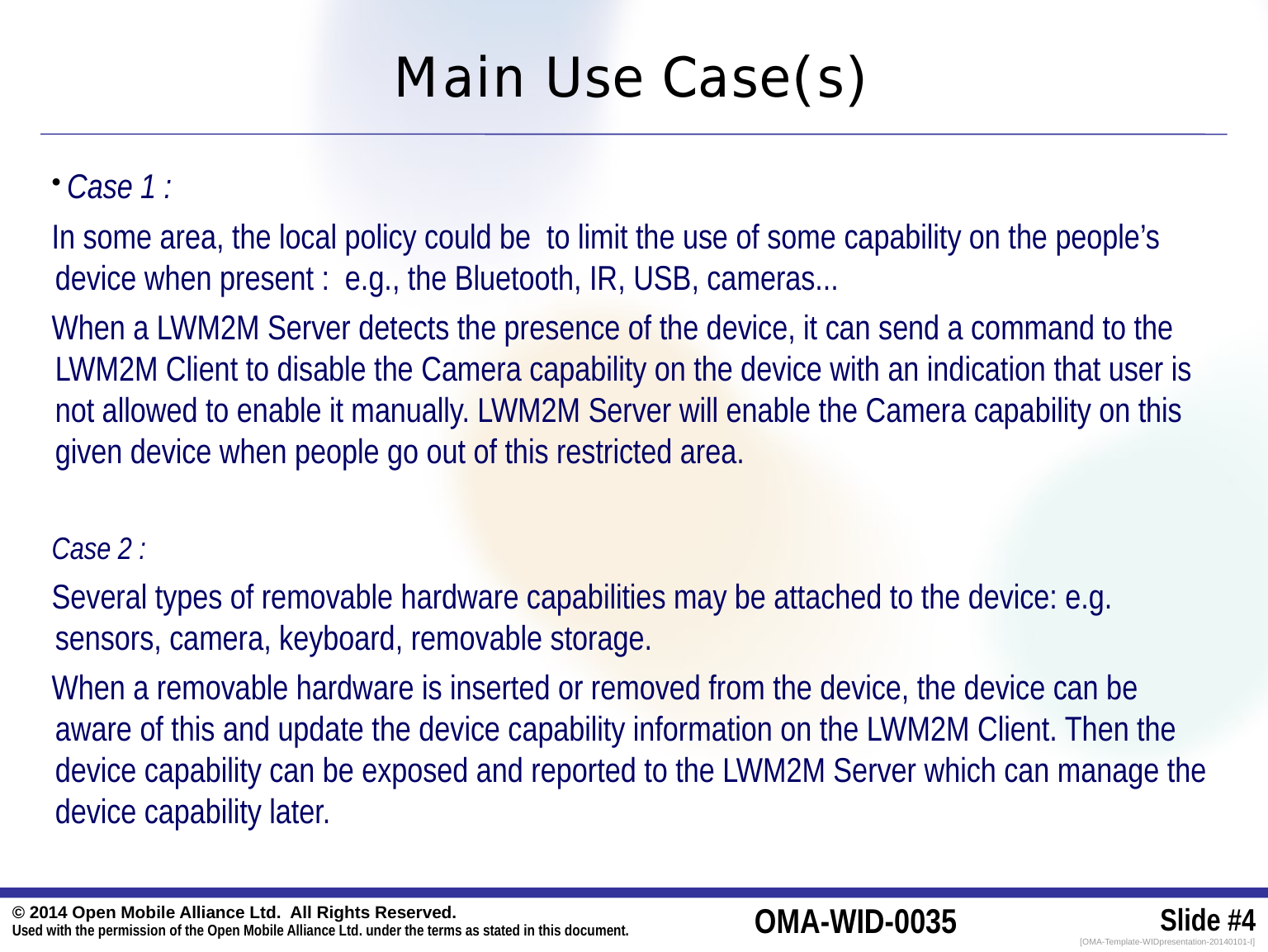

# Main Use Case(s)
Case 1 :
In some area, the local policy could be  to limit the use of some capability on the people’s device when present :  e.g., the Bluetooth, IR, USB, cameras...
When a LWM2M Server detects the presence of the device, it can send a command to the LWM2M Client to disable the Camera capability on the device with an indication that user is not allowed to enable it manually. LWM2M Server will enable the Camera capability on this given device when people go out of this restricted area.

Case 2 :
Several types of removable hardware capabilities may be attached to the device: e.g. sensors, camera, keyboard, removable storage.
When a removable hardware is inserted or removed from the device, the device can be aware of this and update the device capability information on the LWM2M Client. Then the device capability can be exposed and reported to the LWM2M Server which can manage the device capability later.